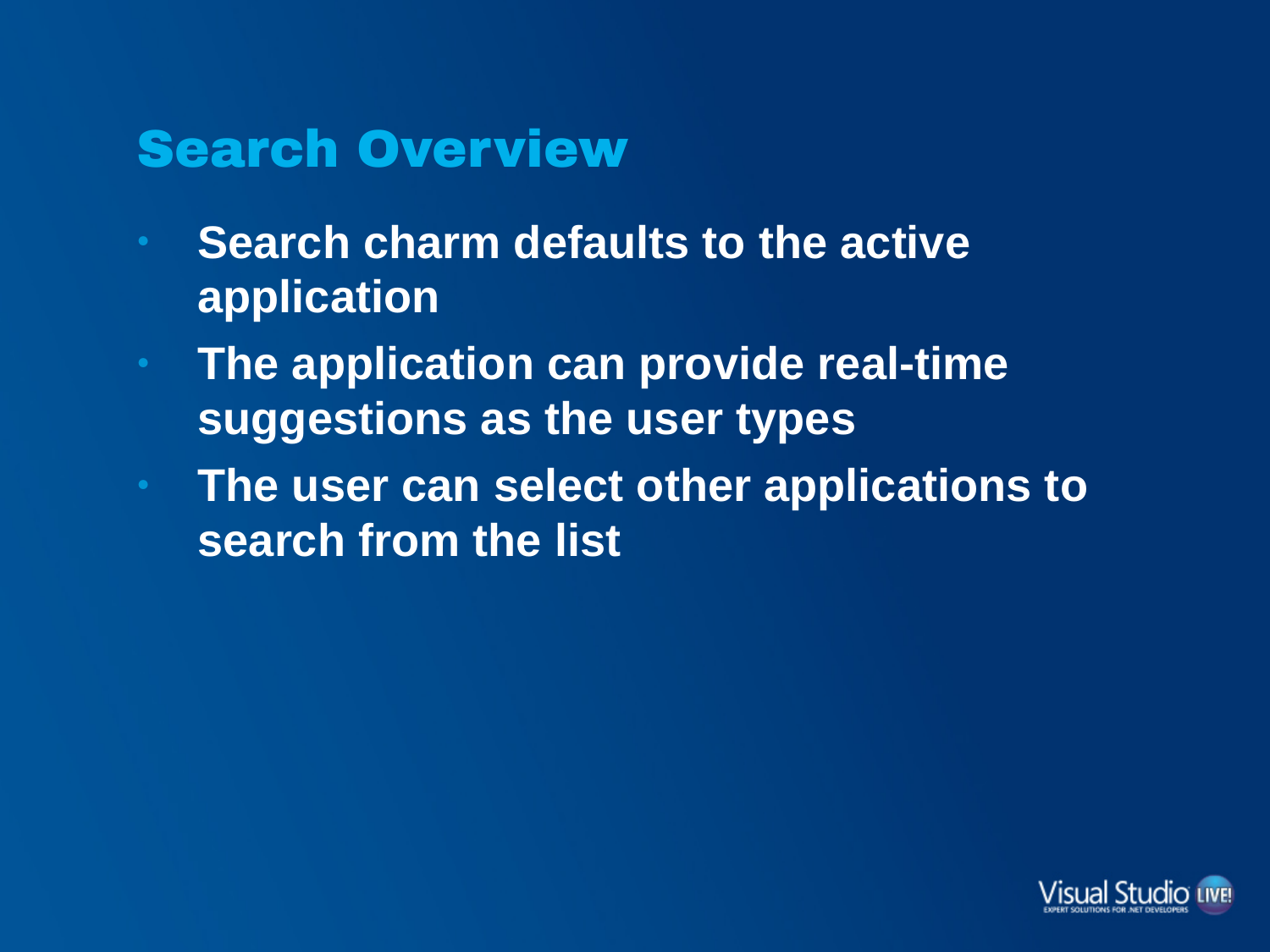

# Search Overview
Search charm defaults to the active application
The application can provide real-time suggestions as the user types
The user can select other applications to search from the list